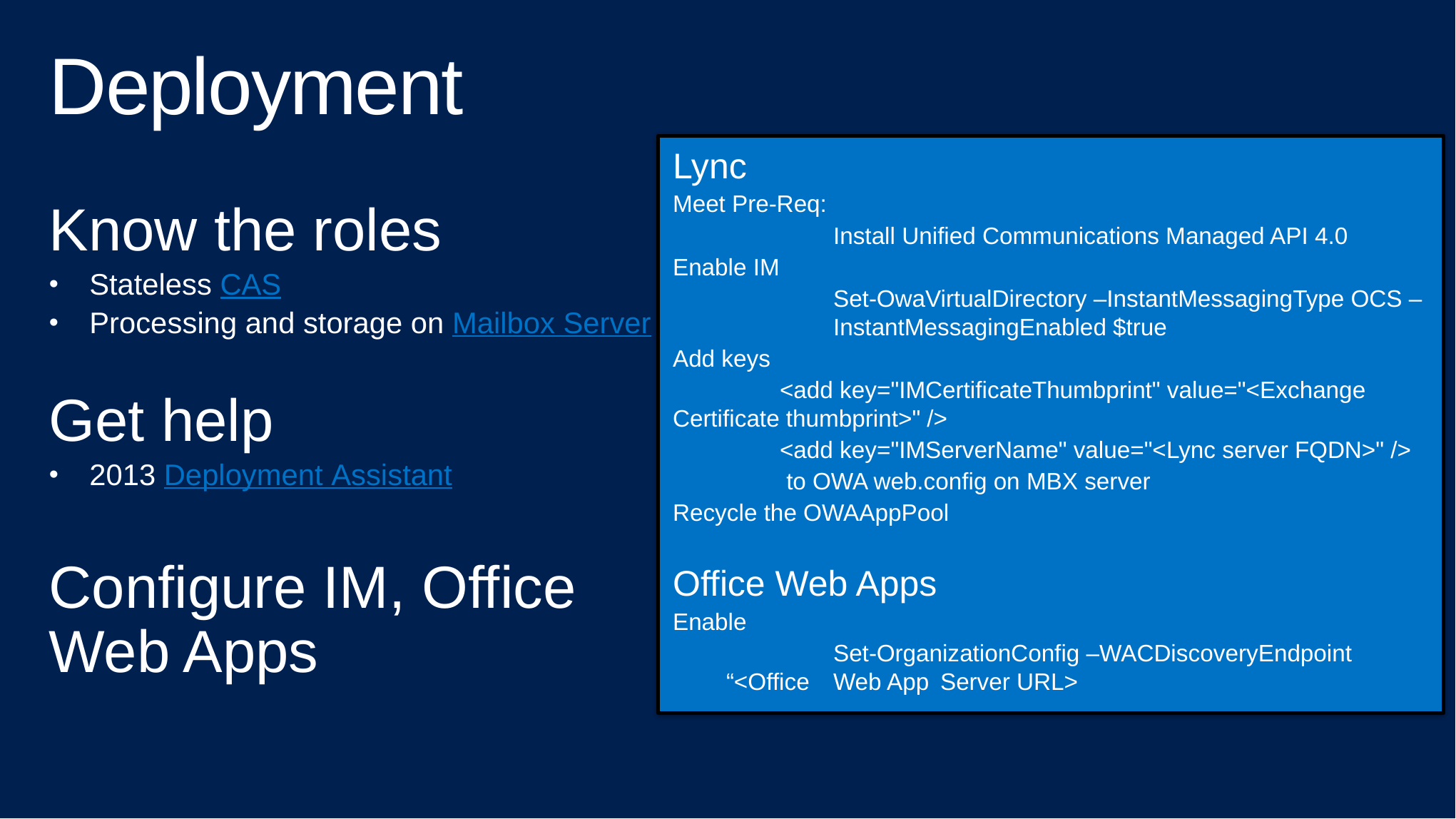

# Deployment
Lync
Meet Pre-Req:
	Install Unified Communications Managed API 4.0
Enable IM
	Set-OwaVirtualDirectory –InstantMessagingType OCS –	InstantMessagingEnabled $true
Add keys
    	<add key="IMCertificateThumbprint" value="<Exchange 	Certificate thumbprint>" />
    	<add key="IMServerName" value="<Lync server FQDN>" />
	 to OWA web.config on MBX server
Recycle the OWAAppPool

Office Web Apps
Enable
	Set-OrganizationConfig –WACDiscoveryEndpoint “<Office 	Web App 	Server URL>
Know the roles
Stateless CAS
Processing and storage on Mailbox Server

Get help
2013 Deployment Assistant

Configure IM, Office Web Apps